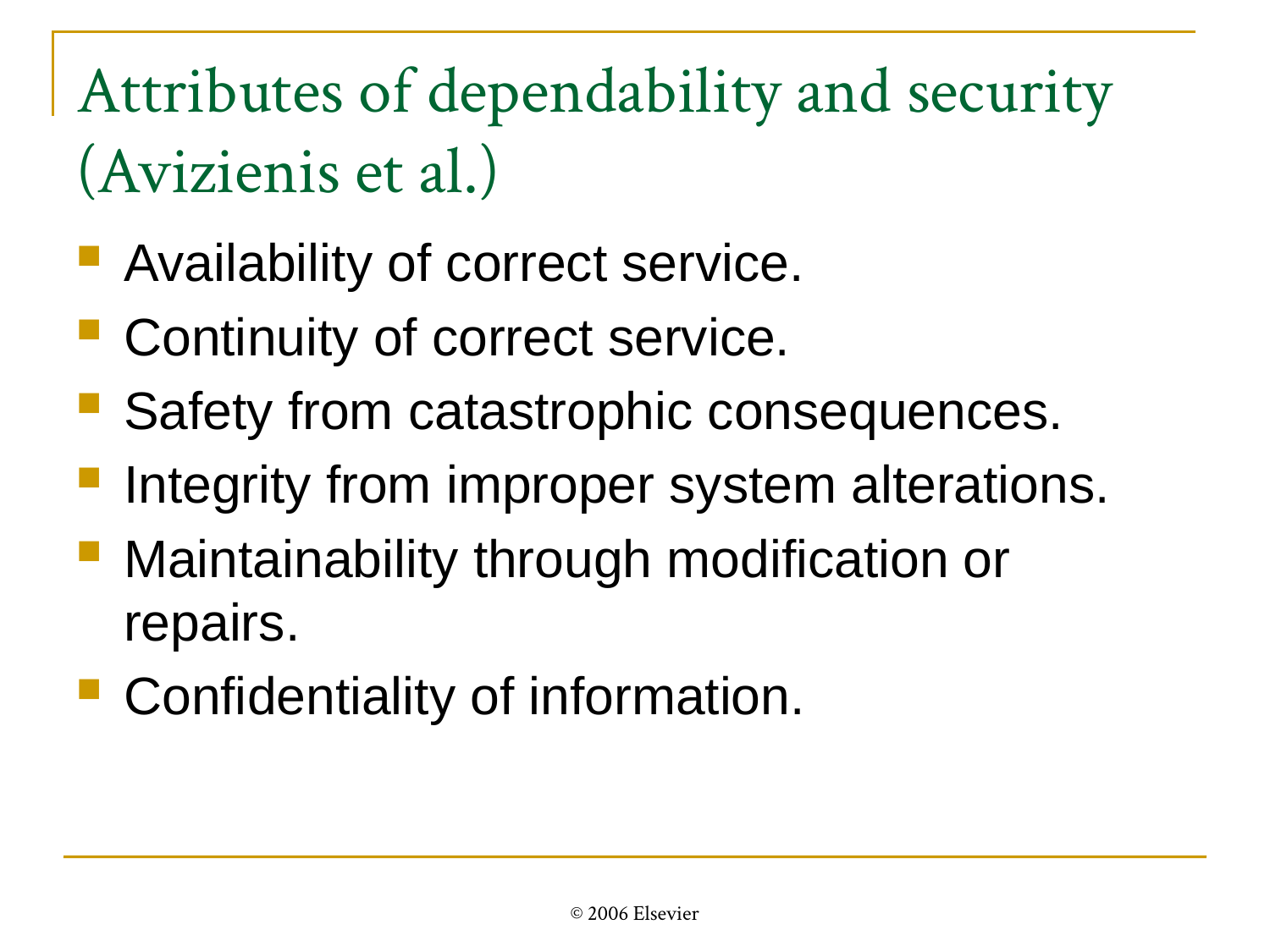

# Attributes of dependability and security (Avizienis et al.)
Availability of correct service.
Continuity of correct service.
Safety from catastrophic consequences.
Integrity from improper system alterations.
Maintainability through modification or repairs.
Confidentiality of information.
© 2006 Elsevier